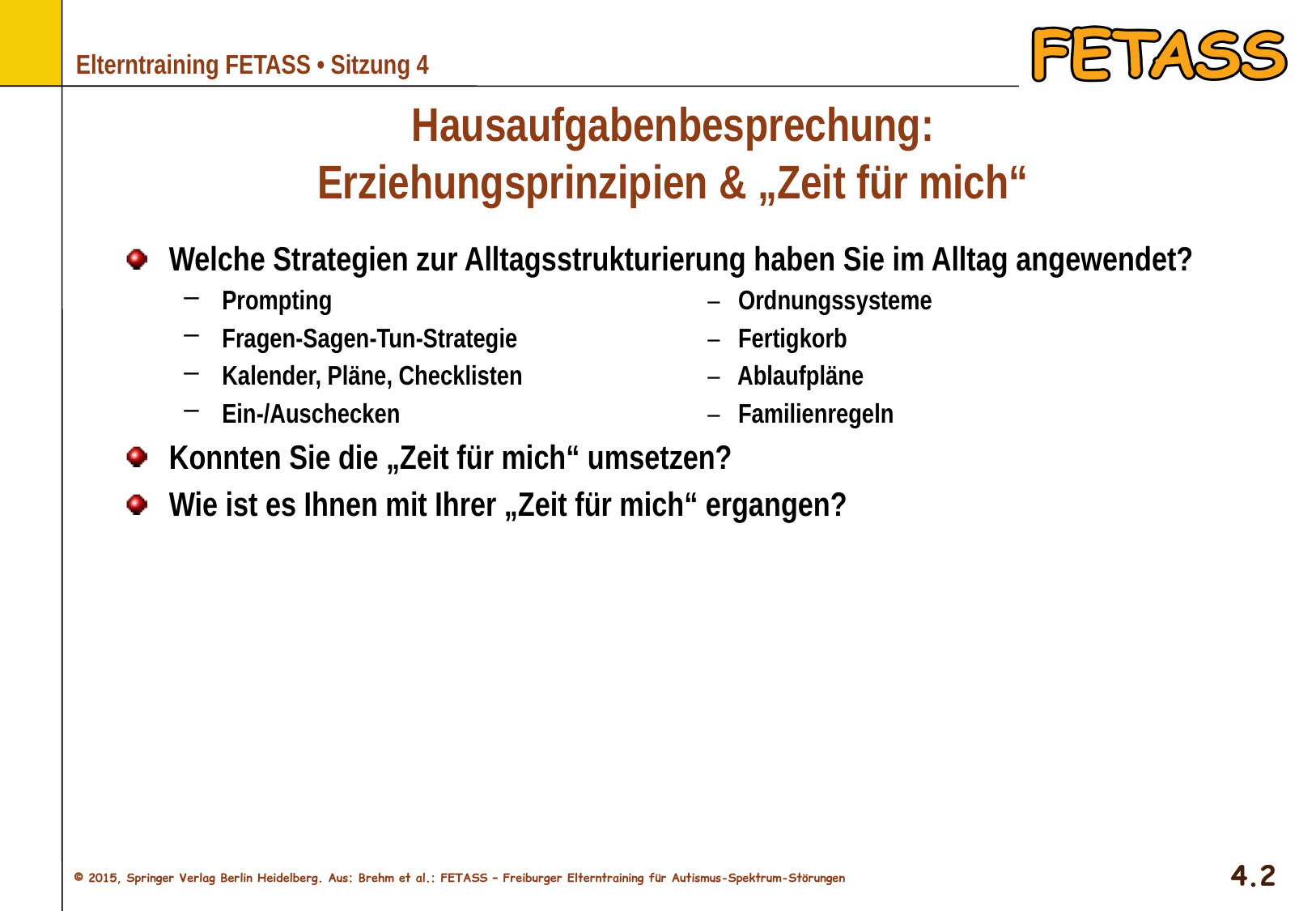

# Hausaufgabenbesprechung: Erziehungsprinzipien & „Zeit für mich“
Welche Strategien zur Alltagsstrukturierung haben Sie im Alltag angewendet?
Prompting				–   Ordnungssysteme
Fragen-Sagen-Tun-Strategie		–   Fertigkorb
Kalender, Pläne, Checklisten 		–   Ablaufpläne
Ein-/Auschecken 			–   Familienregeln
Konnten Sie die „Zeit für mich“ umsetzen?
Wie ist es Ihnen mit Ihrer „Zeit für mich“ ergangen?
4.2